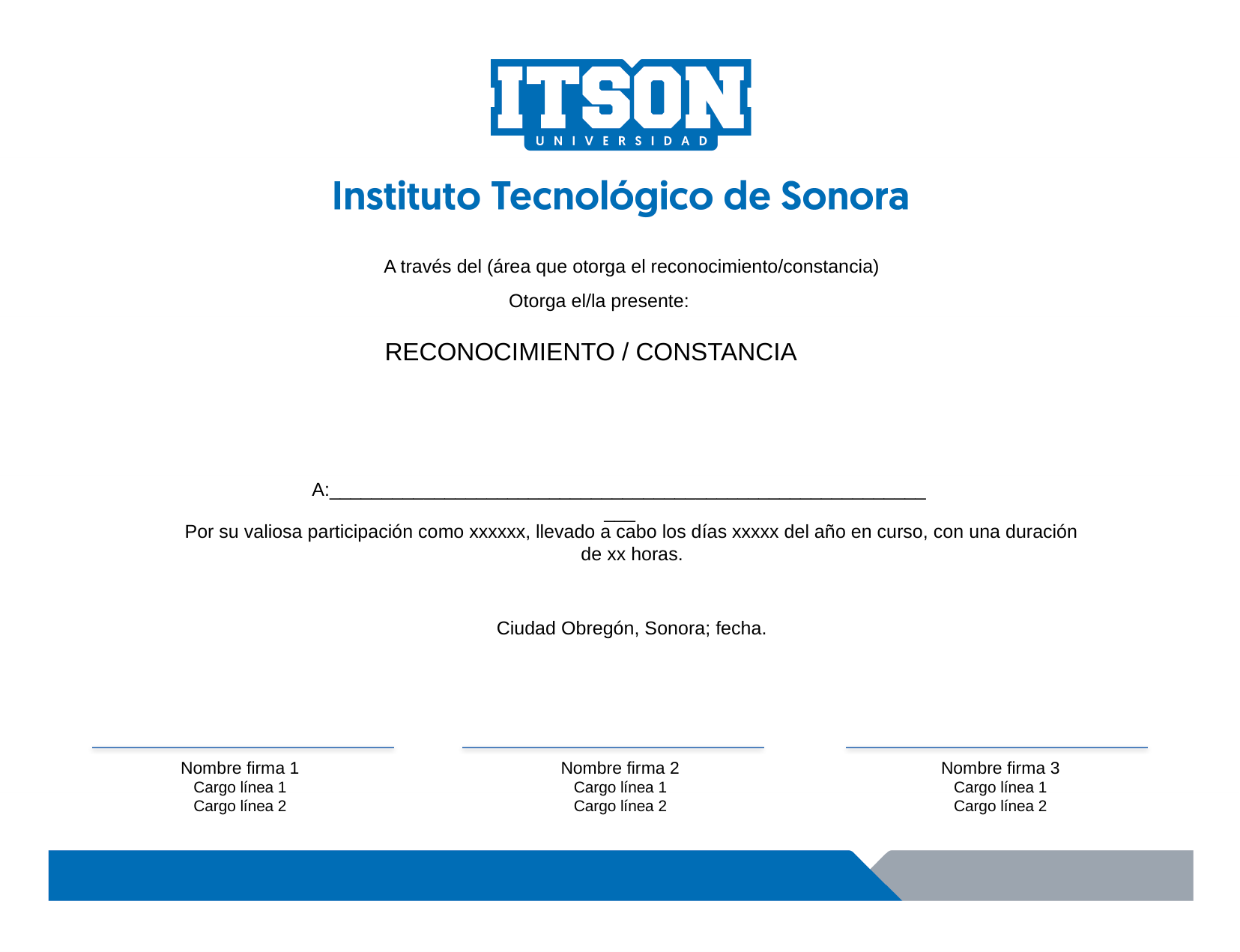

A través del (área que otorga el reconocimiento/constancia)
Otorga el/la presente:
RECONOCIMIENTO / CONSTANCIA
A:____________________________________________________________
Por su valiosa participación como xxxxxx, llevado a cabo los días xxxxx del año en curso, con una duración de xx horas.
Ciudad Obregón, Sonora; fecha.
Nombre firma 1
Cargo línea 1
Cargo línea 2
Nombre firma 2
Cargo línea 1
Cargo línea 2
Nombre firma 3
Cargo línea 1
Cargo línea 2